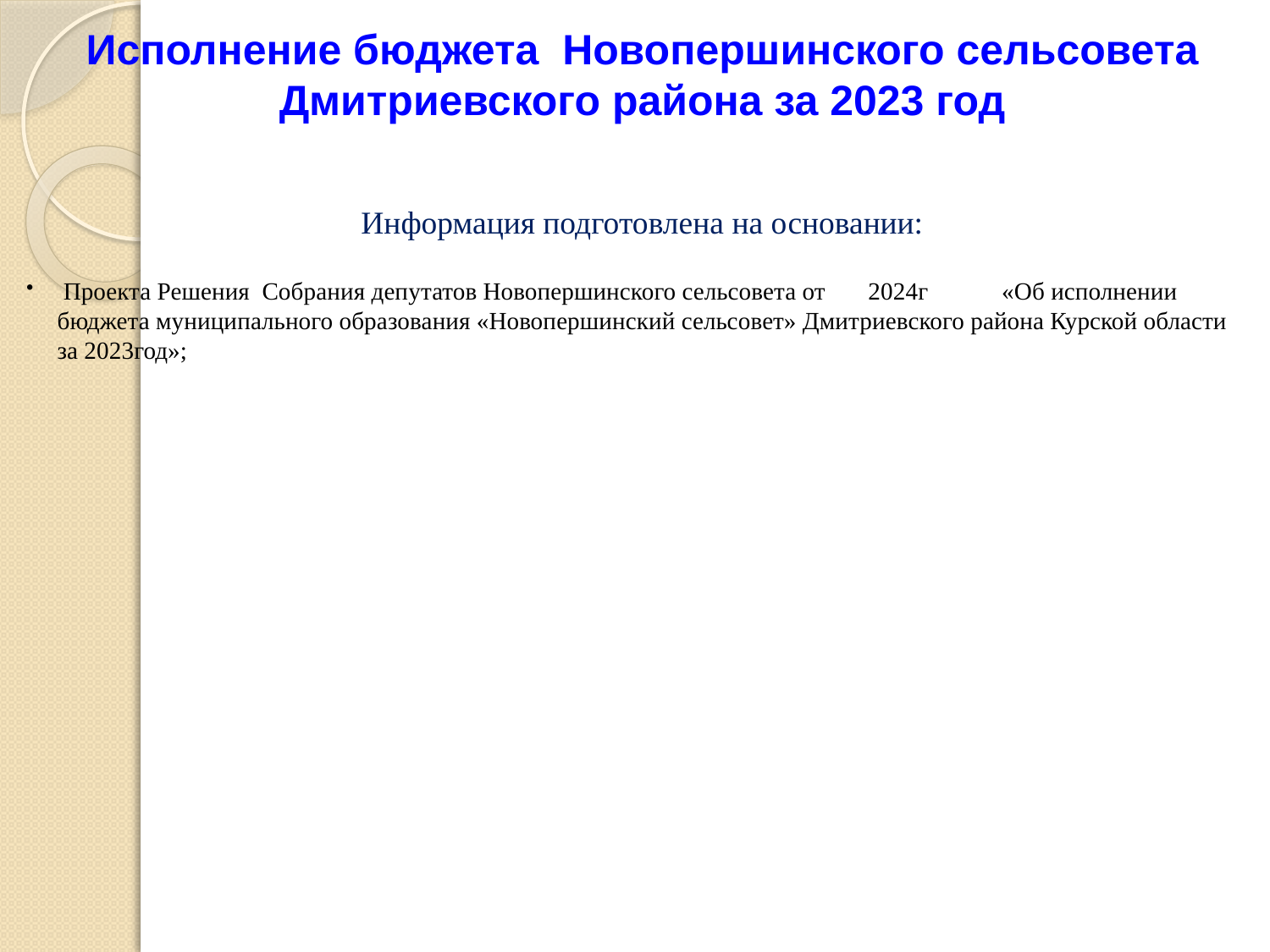

Исполнение бюджета  Новопершинского сельсовета Дмитриевского района за 2023 год
Информация подготовлена на основании:

 Проекта Решения  Собрания депутатов Новопершинского сельсовета от       2024г            «Об исполнении бюджета муниципального образования «Новопершинский сельсовет» Дмитриевского района Курской области  за 2023год»;